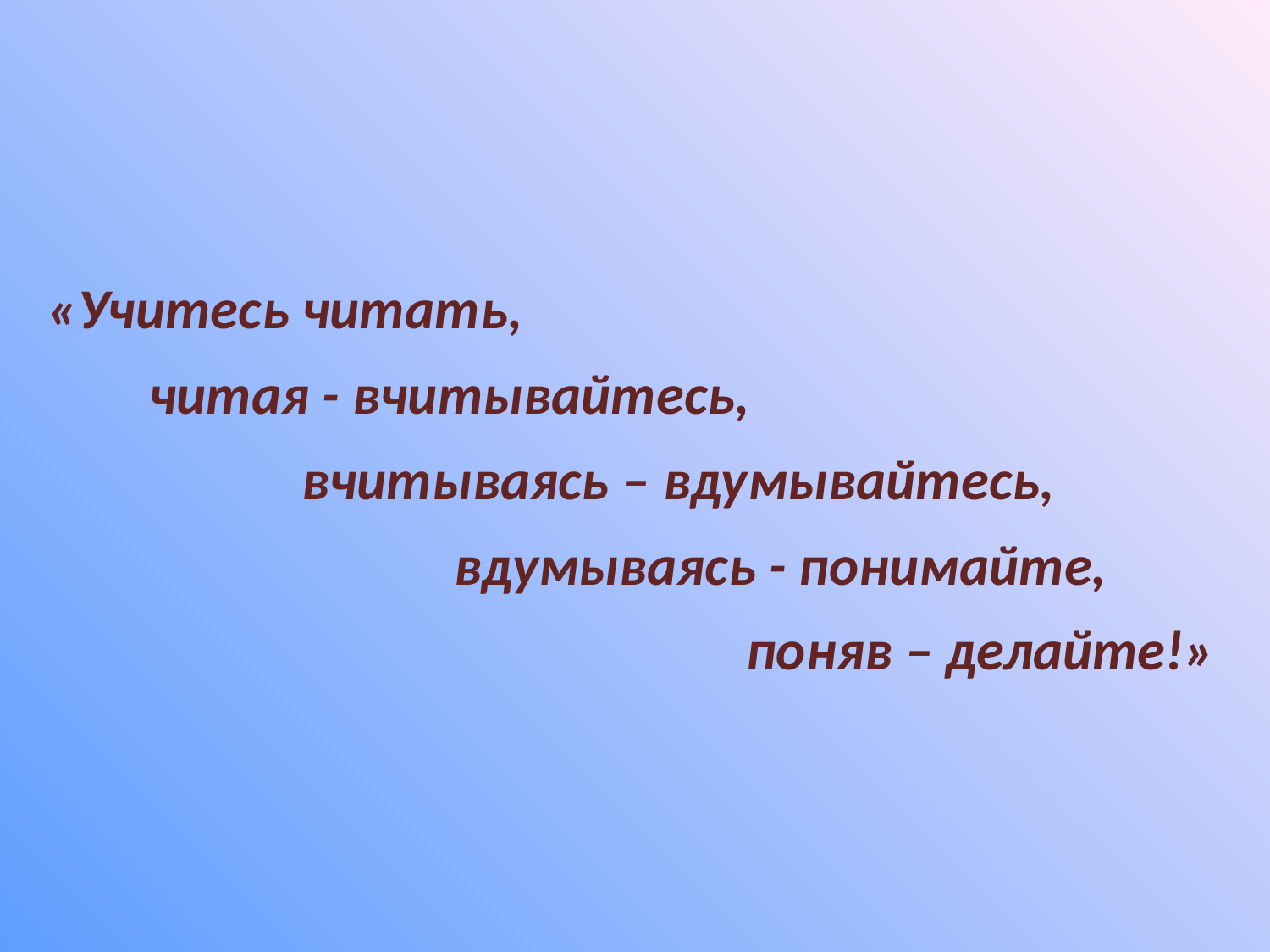

«Учитесь читать,
        читая - вчитывайтесь,
                    вчитываясь – вдумывайтесь,
                                вдумываясь - понимайте,
                                                       поняв – делайте!»